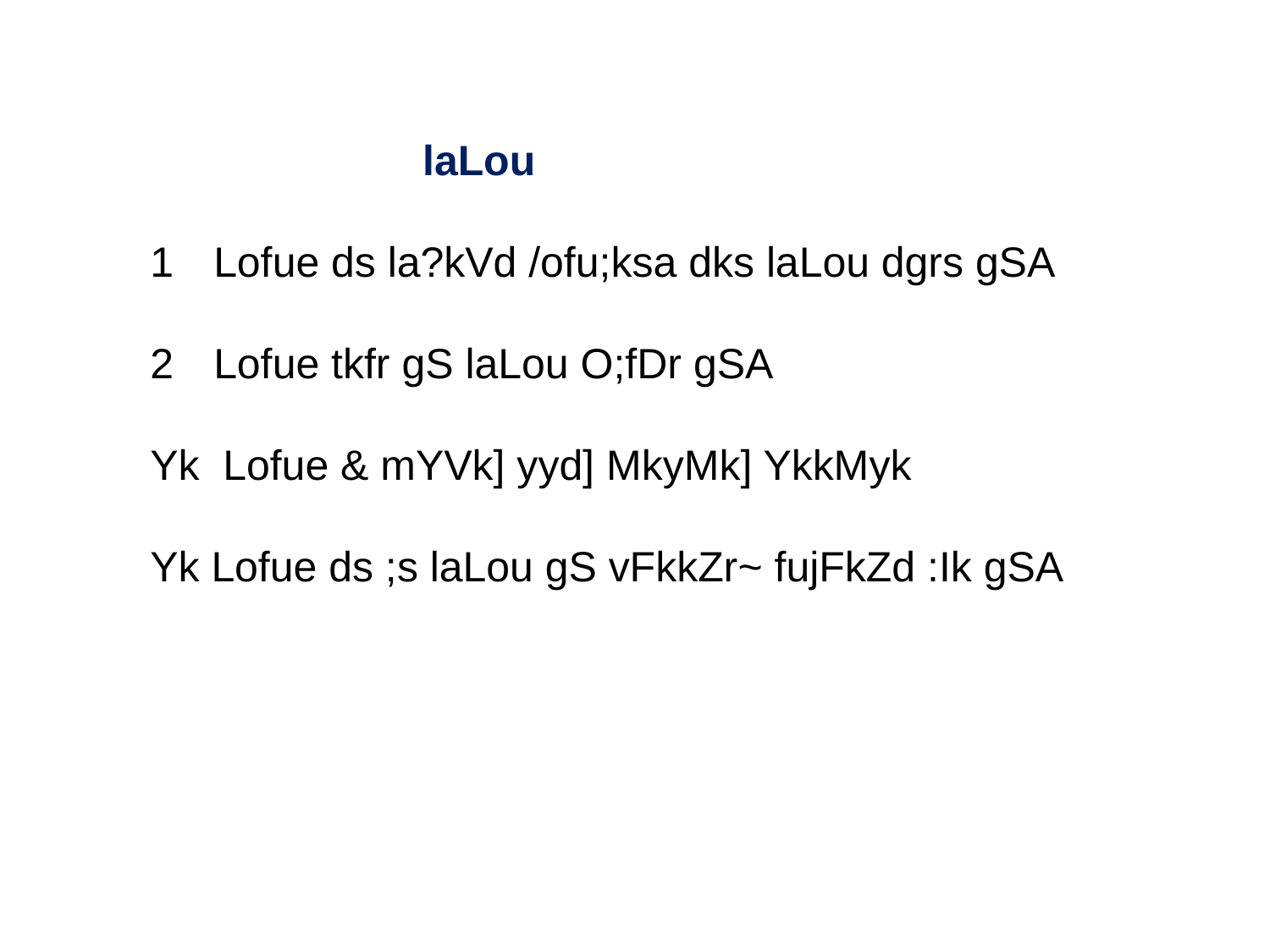

laLou

Lofue ds la?kVd /ofu;ksa dks laLou dgrs gSA

Lofue tkfr gS laLou O;fDr gSA

Yk  Lofue & mYVk] yyd] MkyMk] YkkMyk

Yk Lofue ds ;s laLou gS vFkkZr~ fujFkZd :Ik gSA